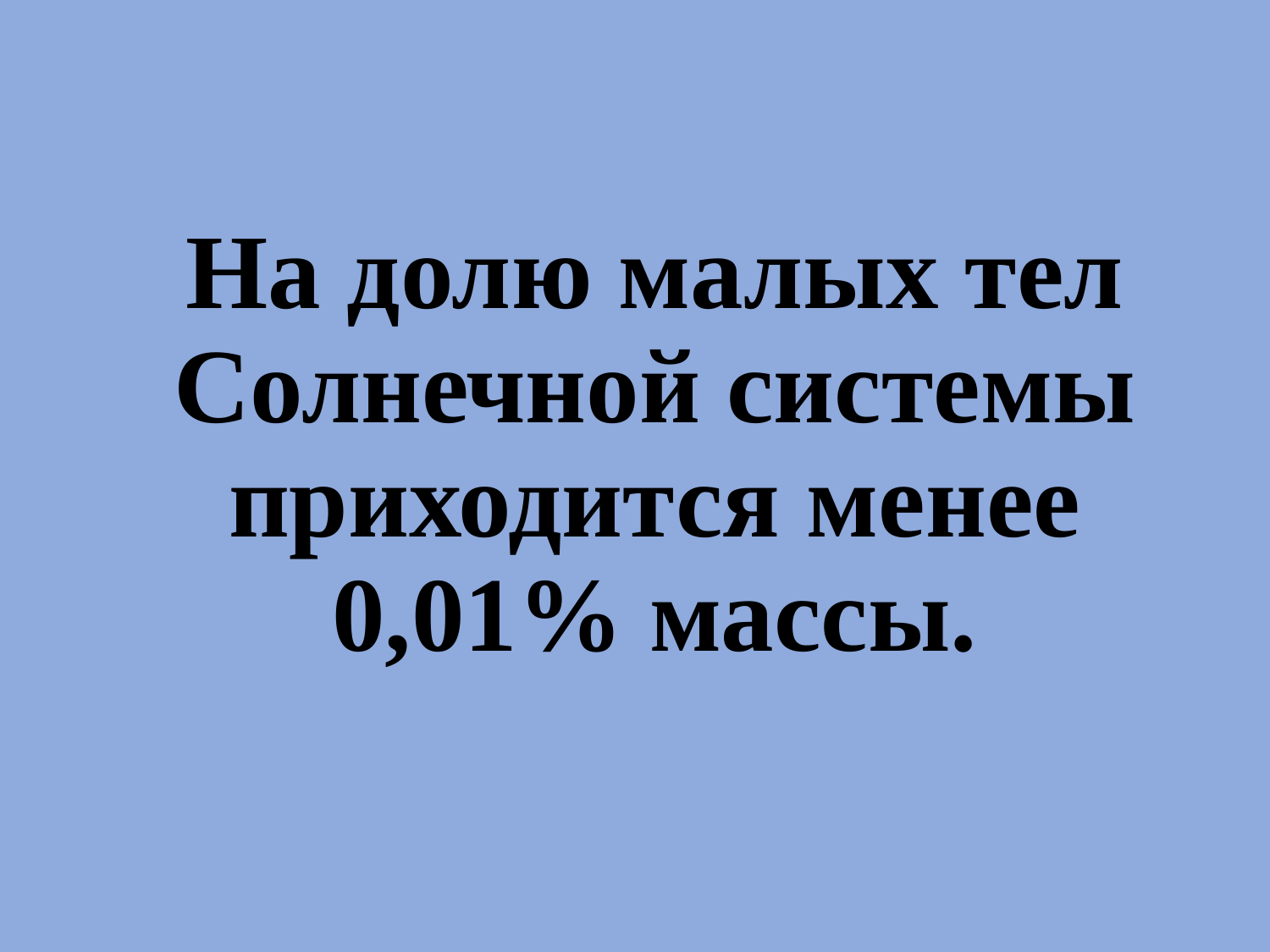

# На долю малых тел Солнечной системы приходится менее 0,01% массы.